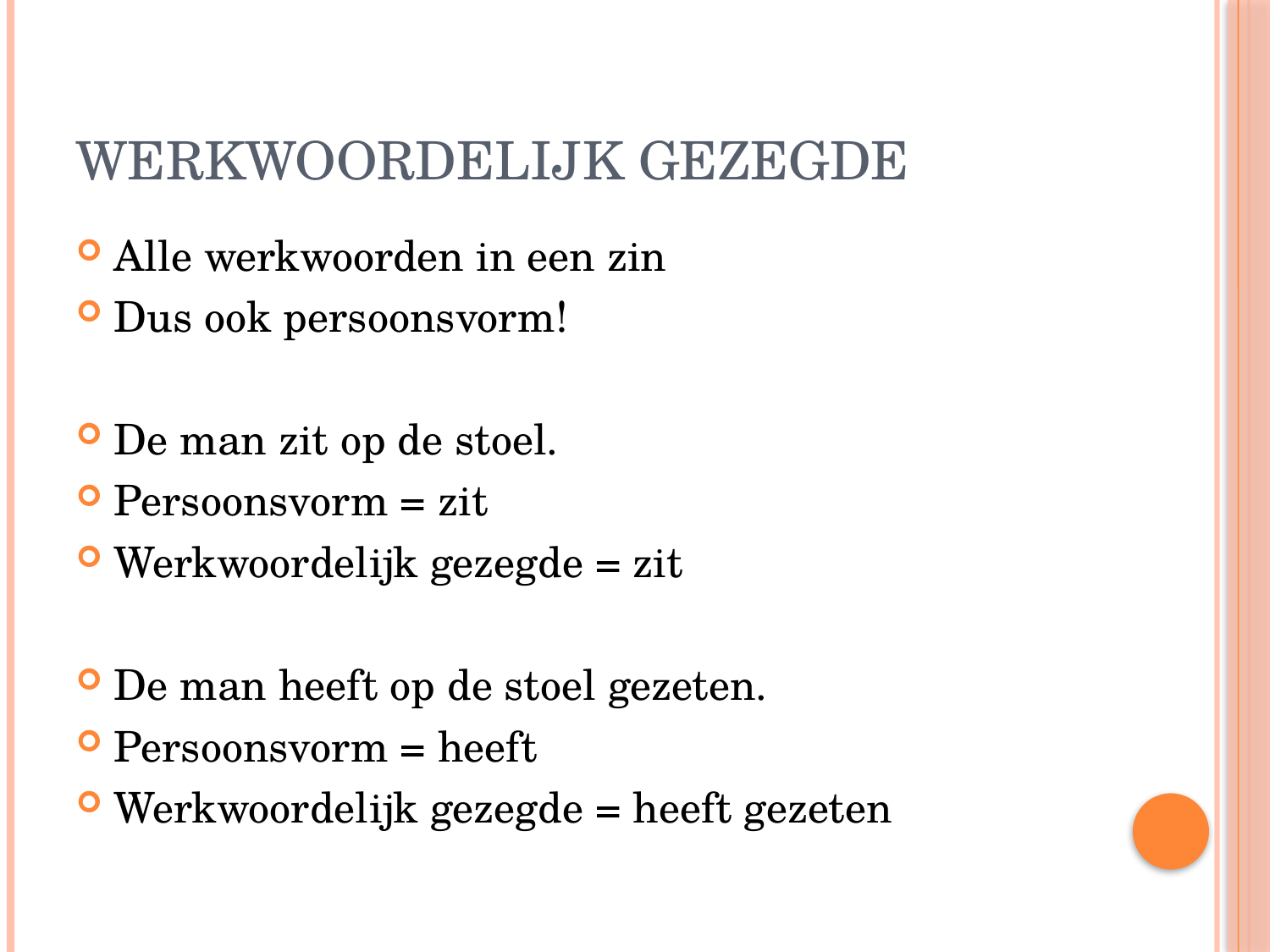

# Werkwoordelijk gezegde
Alle werkwoorden in een zin
Dus ook persoonsvorm!

De man zit op de stoel.
Persoonsvorm = zit
Werkwoordelijk gezegde = zit

De man heeft op de stoel gezeten.
Persoonsvorm = heeft
Werkwoordelijk gezegde = heeft gezeten